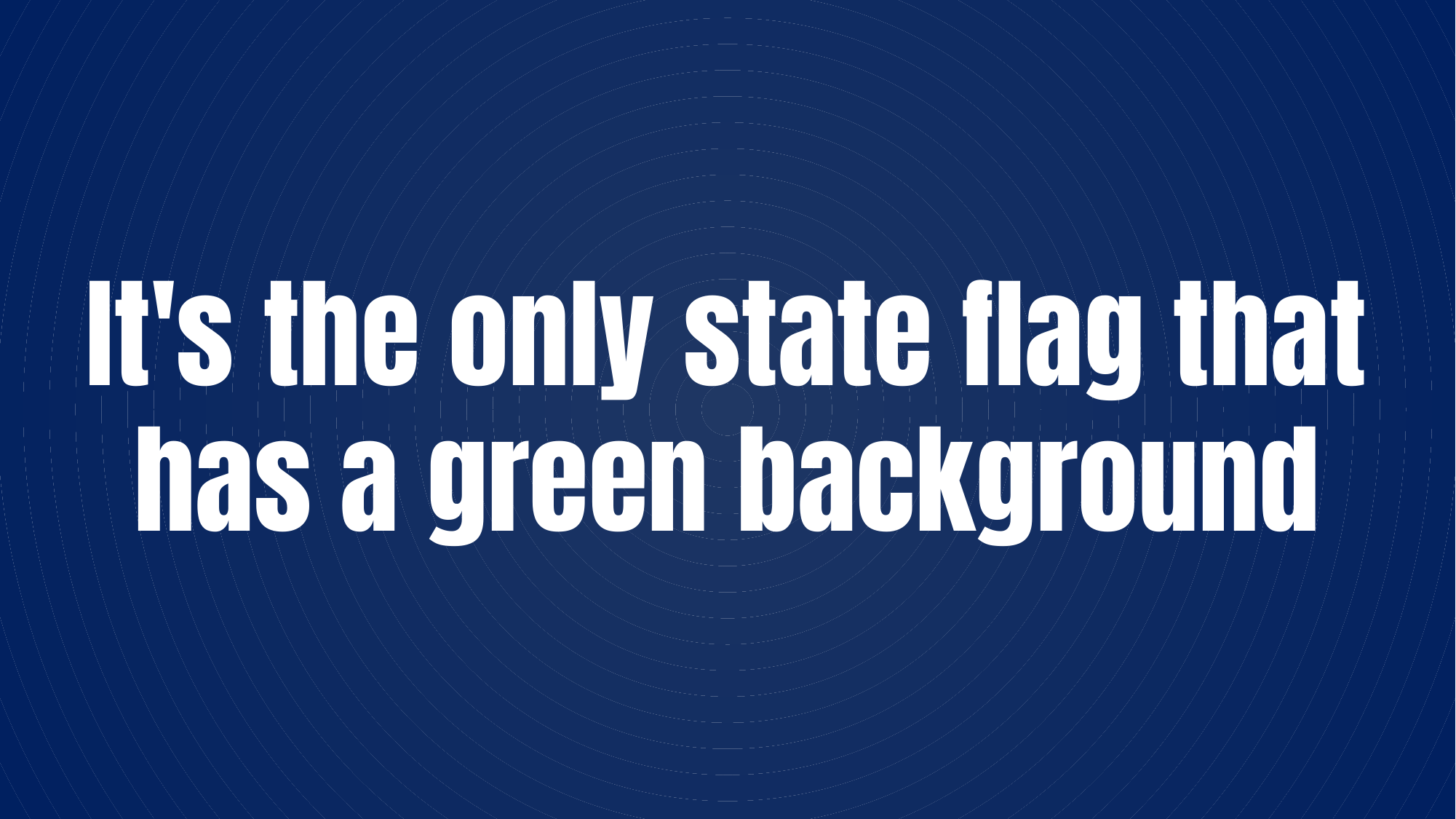

It's the only state flag that has a green background